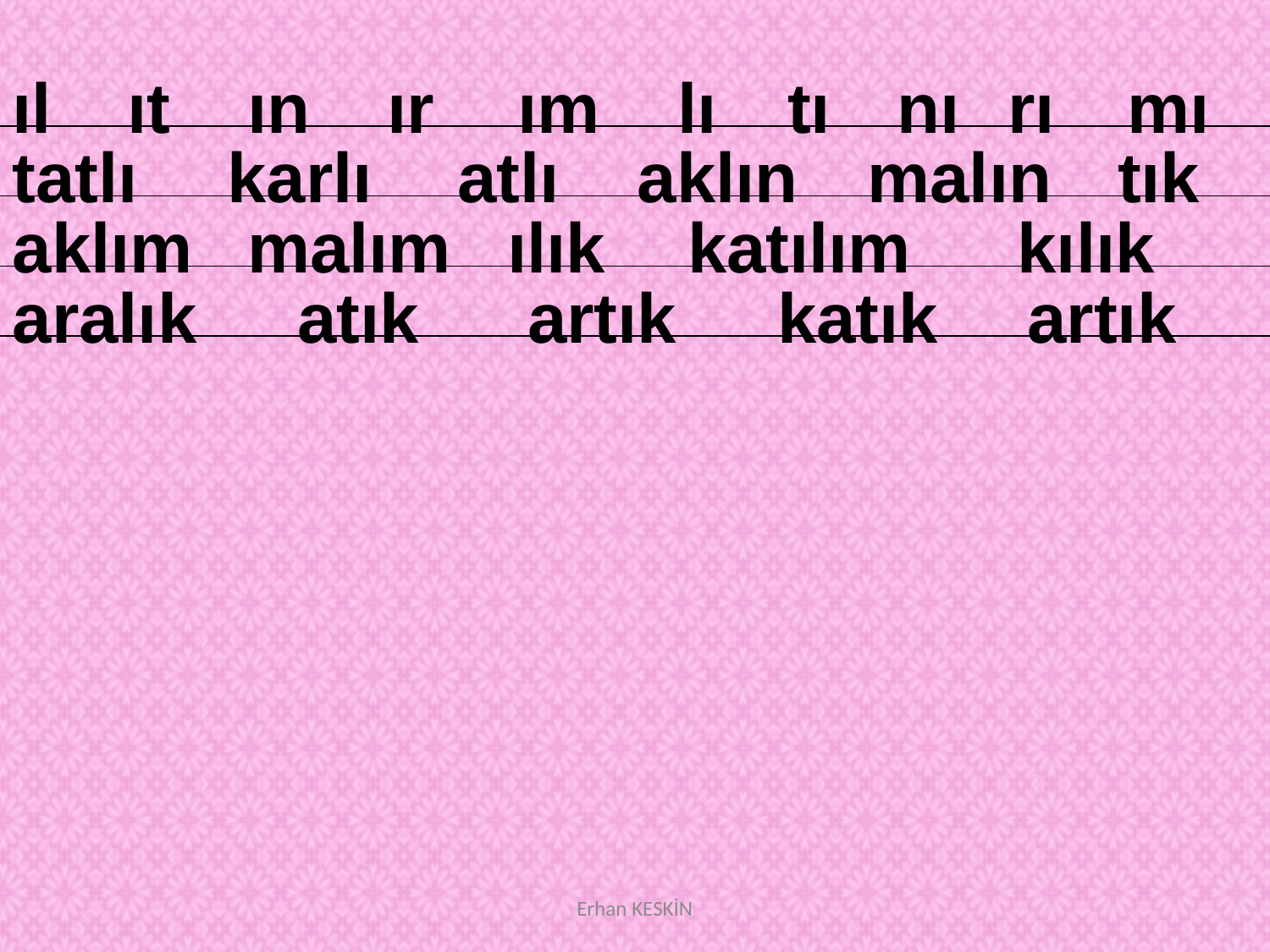

ıl
ıt
ın
ır
ım
lı
tı
nı
rı
mı
tatlı
karlı
atlı
aklın
malın
tık
aklım
malım
ılık
katılım
kılık
aralık
atık
artık
katık
artık
Erhan KESKİN